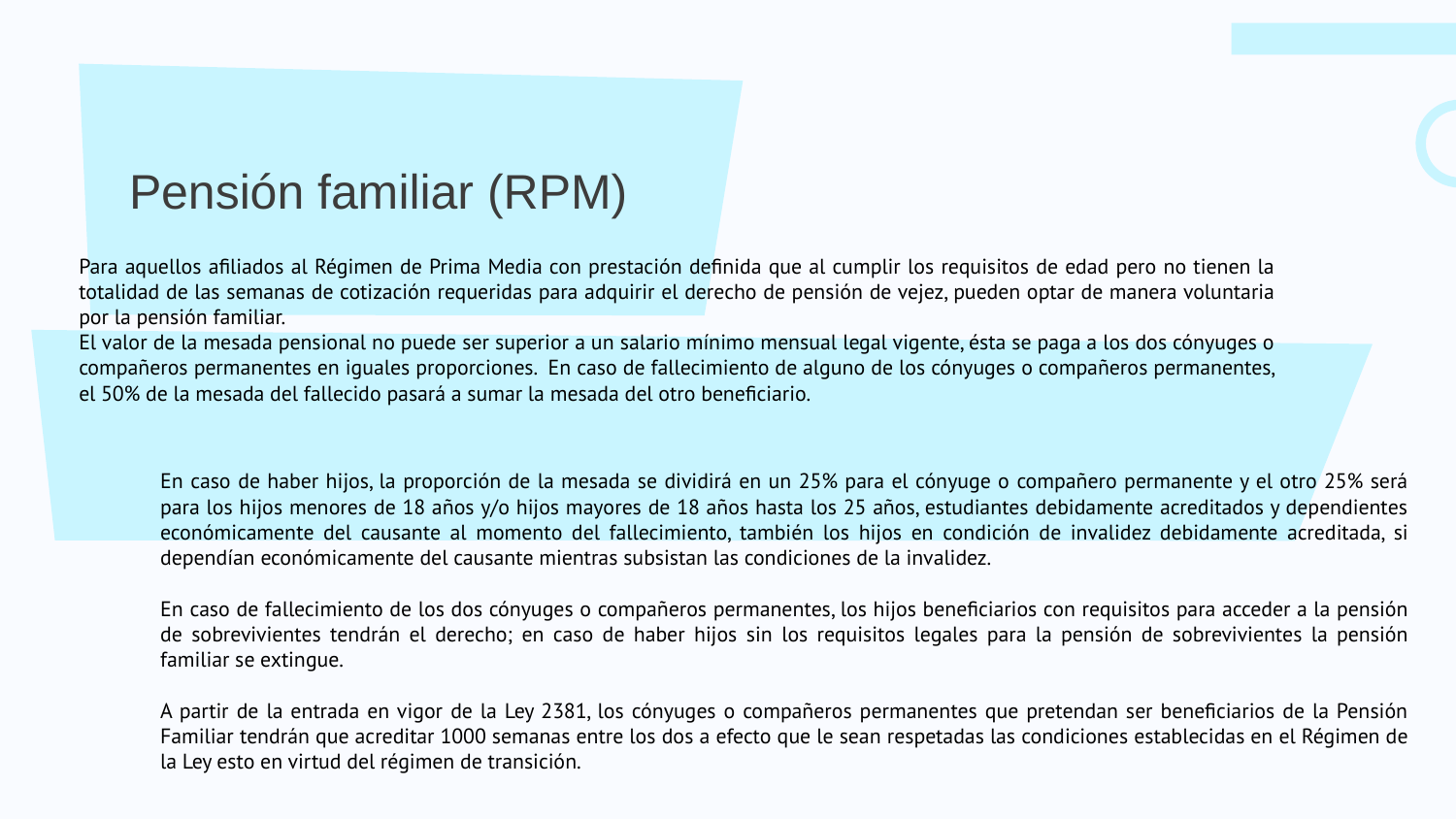

# Pensión familiar (RPM)
Para aquellos afiliados al Régimen de Prima Media con prestación definida que al cumplir los requisitos de edad pero no tienen la totalidad de las semanas de cotización requeridas para adquirir el derecho de pensión de vejez, pueden optar de manera voluntaria por la pensión familiar.
El valor de la mesada pensional no puede ser superior a un salario mínimo mensual legal vigente, ésta se paga a los dos cónyuges o compañeros permanentes en iguales proporciones.  En caso de fallecimiento de alguno de los cónyuges o compañeros permanentes, el 50% de la mesada del fallecido pasará a sumar la mesada del otro beneficiario.

En caso de haber hijos, la proporción de la mesada se dividirá en un 25% para el cónyuge o compañero permanente y el otro 25% será para los hijos menores de 18 años y/o hijos mayores de 18 años hasta los 25 años, estudiantes debidamente acreditados y dependientes económicamente del causante al momento del fallecimiento, también los hijos en condición de invalidez debidamente acreditada, si dependían económicamente del causante mientras subsistan las condiciones de la invalidez.

En caso de fallecimiento de los dos cónyuges o compañeros permanentes, los hijos beneficiarios con requisitos para acceder a la pensión de sobrevivientes tendrán el derecho; en caso de haber hijos sin los requisitos legales para la pensión de sobrevivientes la pensión familiar se extingue.

A partir de la entrada en vigor de la Ley 2381, los cónyuges o compañeros permanentes que pretendan ser beneficiarios de la Pensión Familiar tendrán que acreditar 1000 semanas entre los dos a efecto que le sean respetadas las condiciones establecidas en el Régimen de la Ley esto en virtud del régimen de transición.